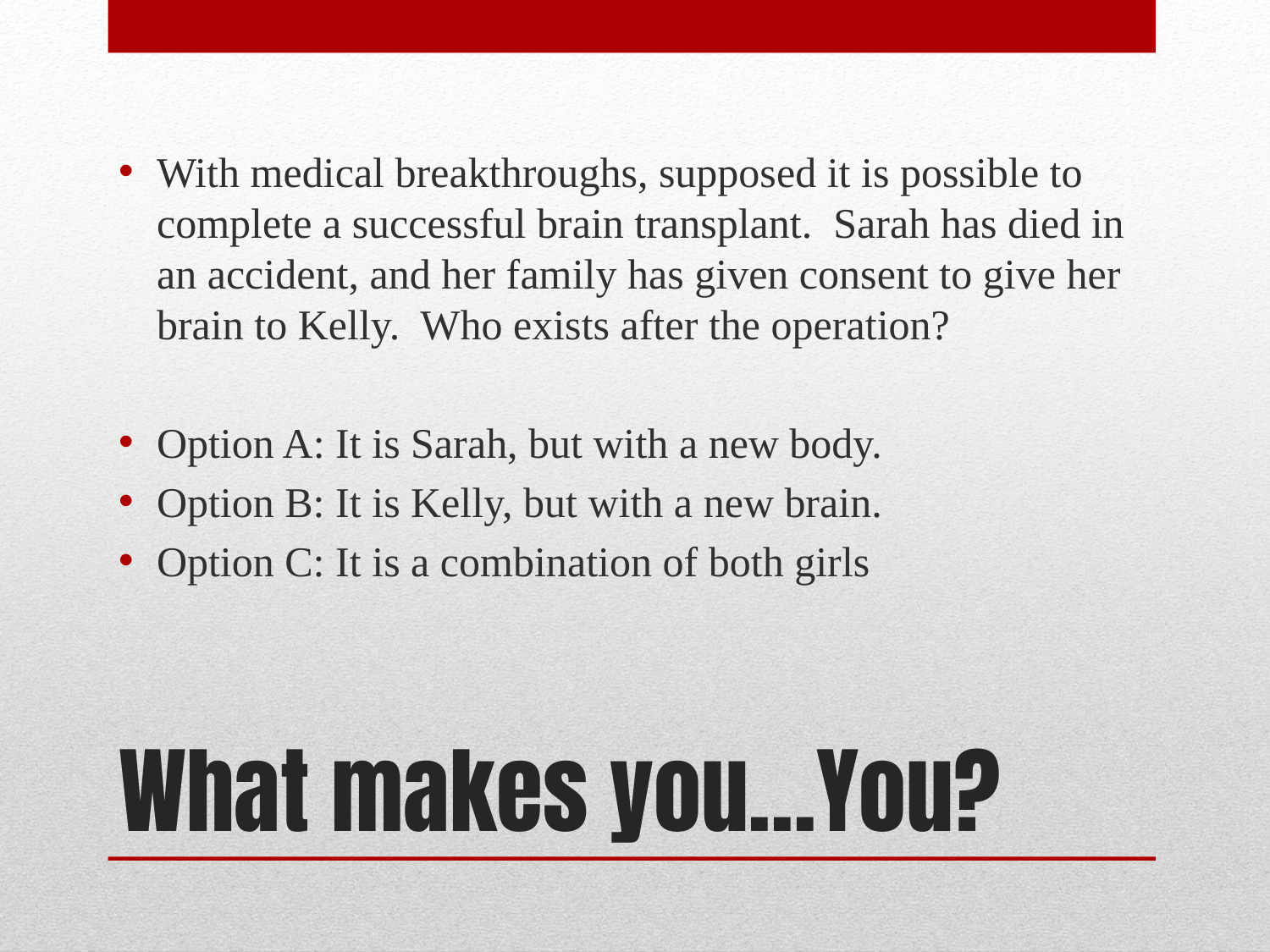

With medical breakthroughs, supposed it is possible to complete a successful brain transplant.  Sarah has died in an accident, and her family has given consent to give her brain to Kelly.  Who exists after the operation?

Option A: It is Sarah, but with a new body.
Option B: It is Kelly, but with a new brain.
Option C: It is a combination of both girls
# What makes you…You?